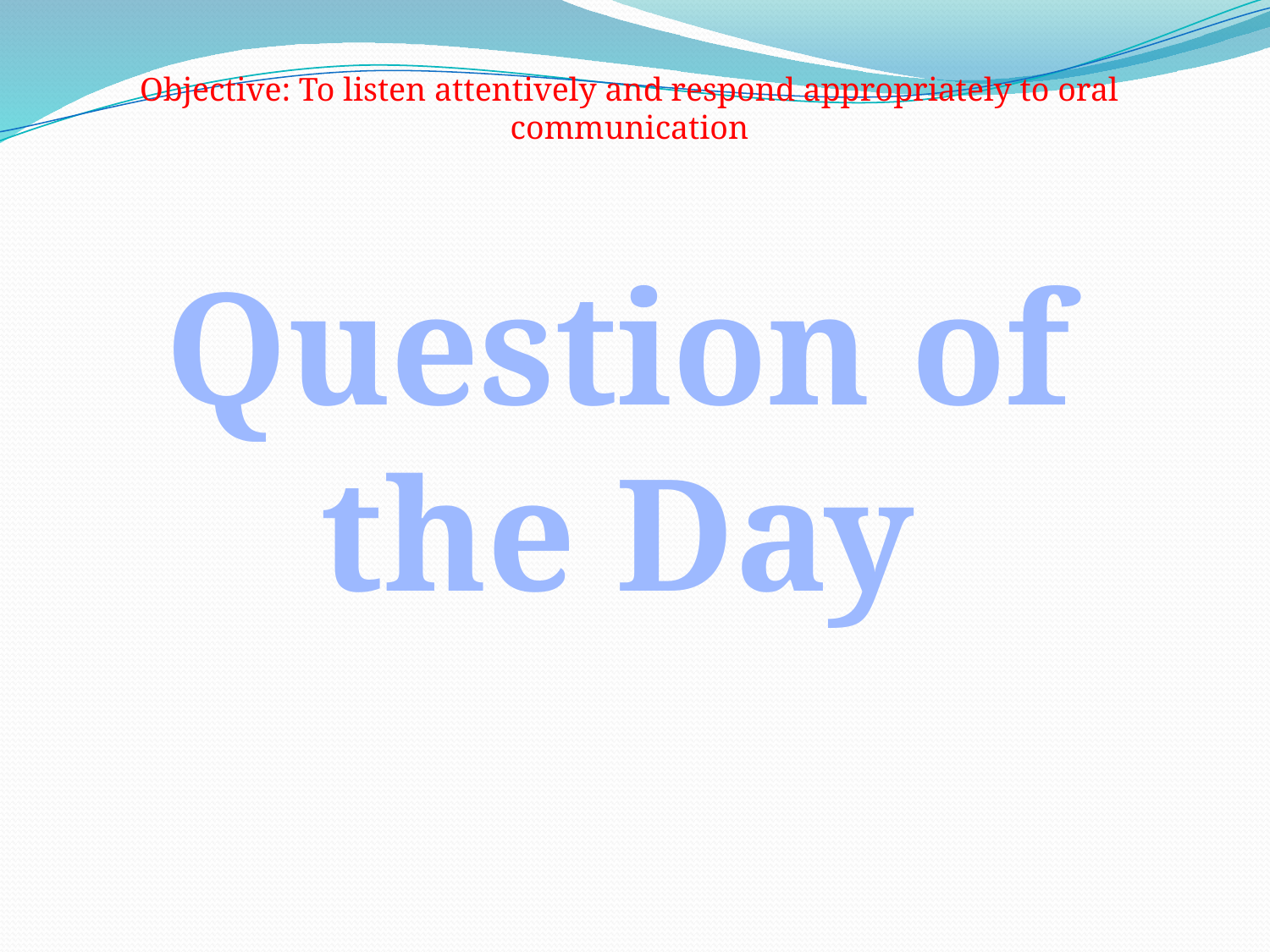

Objective: To listen attentively and respond appropriately to oral communication
Question of the Day